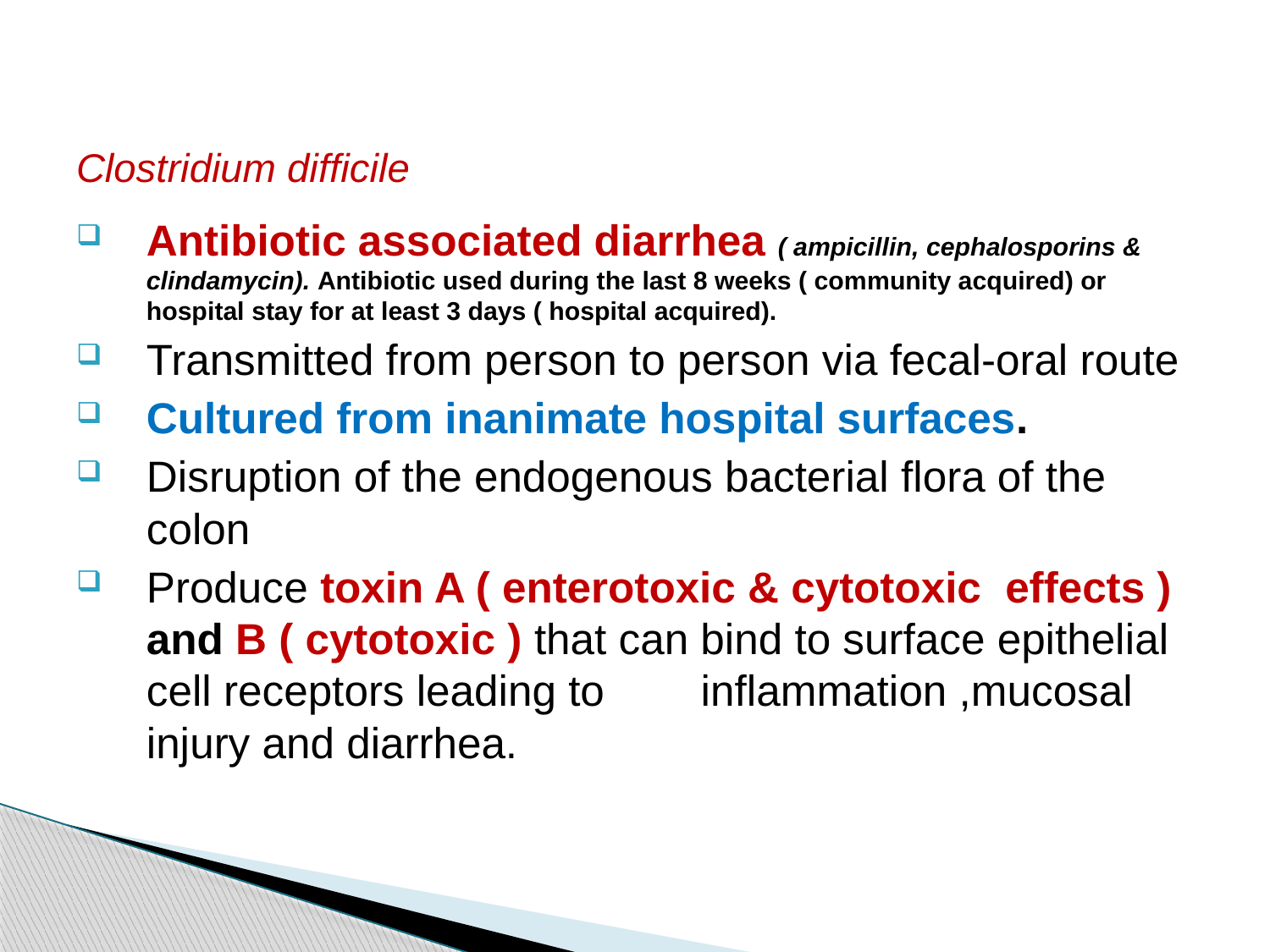

Clostridium difficile
Antibiotic associated diarrhea ( ampicillin, cephalosporins & clindamycin). Antibiotic used during the last 8 weeks ( community acquired) or hospital stay for at least 3 days ( hospital acquired).
Transmitted from person to person via fecal-oral route
Cultured from inanimate hospital surfaces.
Disruption of the endogenous bacterial flora of the colon
Produce toxin A ( enterotoxic & cytotoxic  effects ) and B ( cytotoxic ) that can bind to surface epithelial cell receptors leading to        inflammation ,mucosal injury and diarrhea.